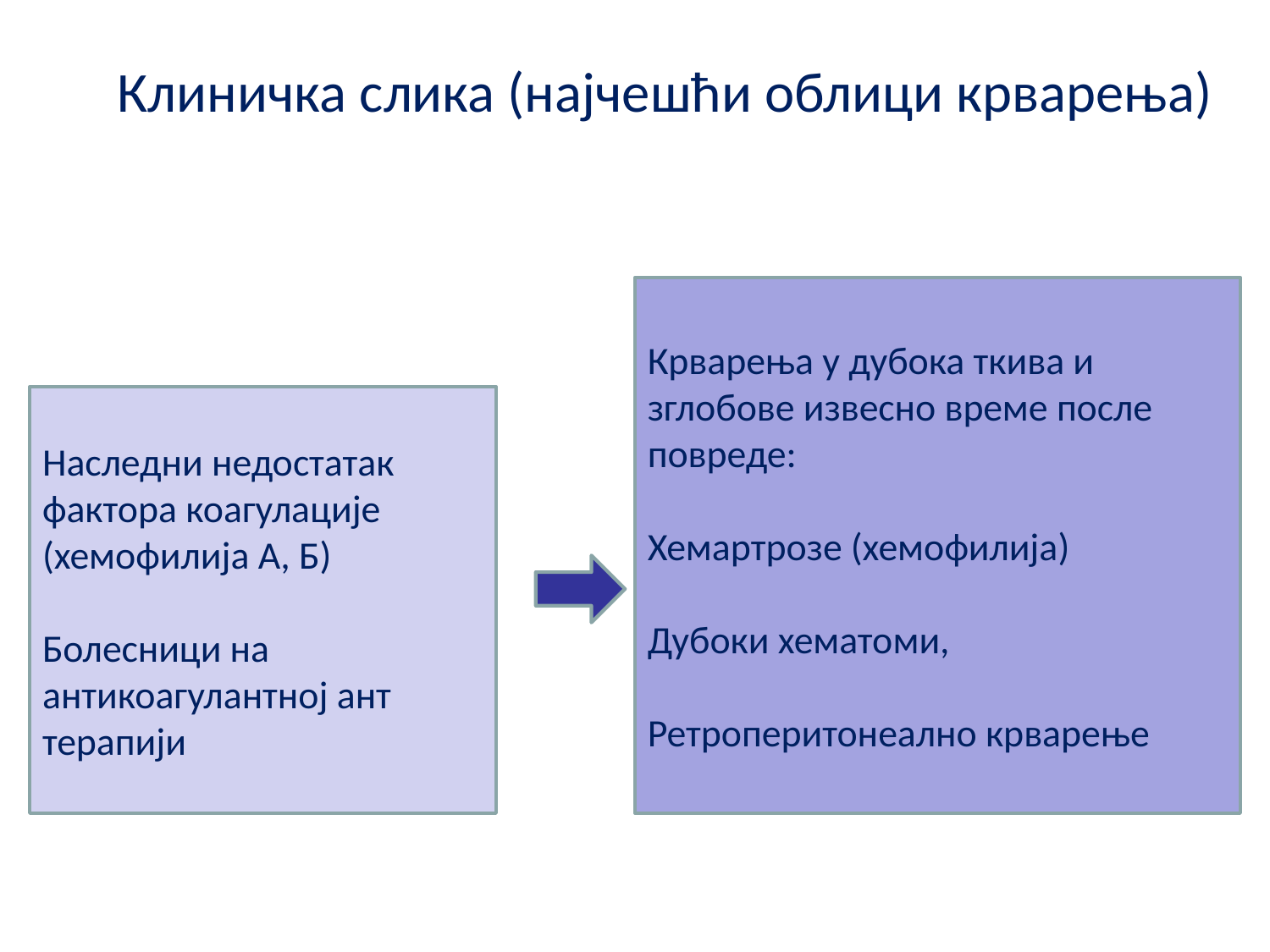

Клиничка слика (најчешћи облици крварења)
Крварења у дубока ткива и зглобове извесно време после повреде:

Хемартрозе (хемофилија)

Дубоки хематоми,

Ретроперитонеално крварење
Наследни недостатак фактора коагулације (хемофилија А, Б)

Болесници на антикоагулантној ант терапији